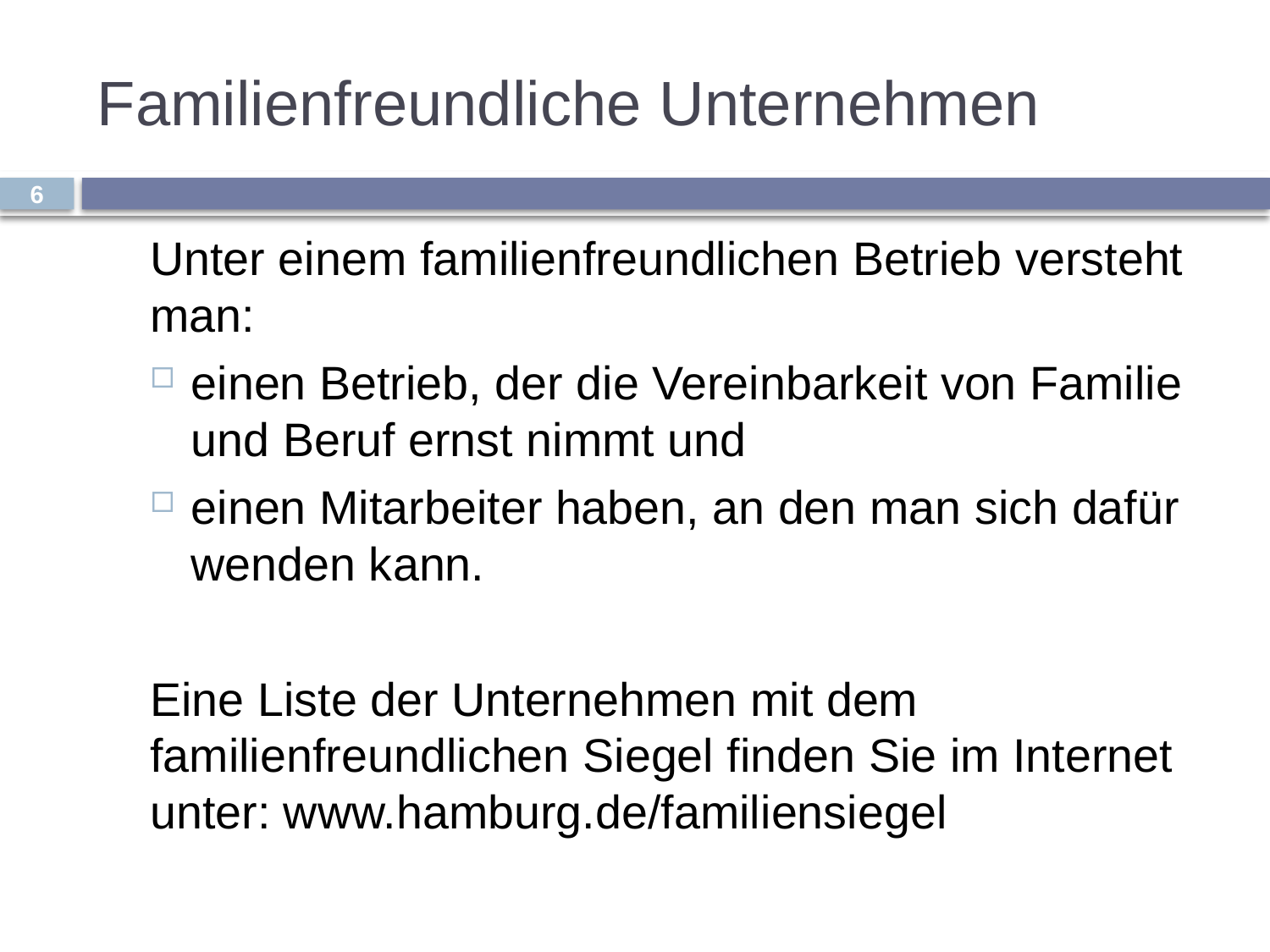

# Familienfreundliche Unternehmen
6
Unter einem familienfreundlichen Betrieb versteht man:
einen Betrieb, der die Vereinbarkeit von Familie und Beruf ernst nimmt und
einen Mitarbeiter haben, an den man sich dafür wenden kann.

Eine Liste der Unternehmen mit dem familienfreundlichen Siegel finden Sie im Internet unter: www.hamburg.de/familiensiegel